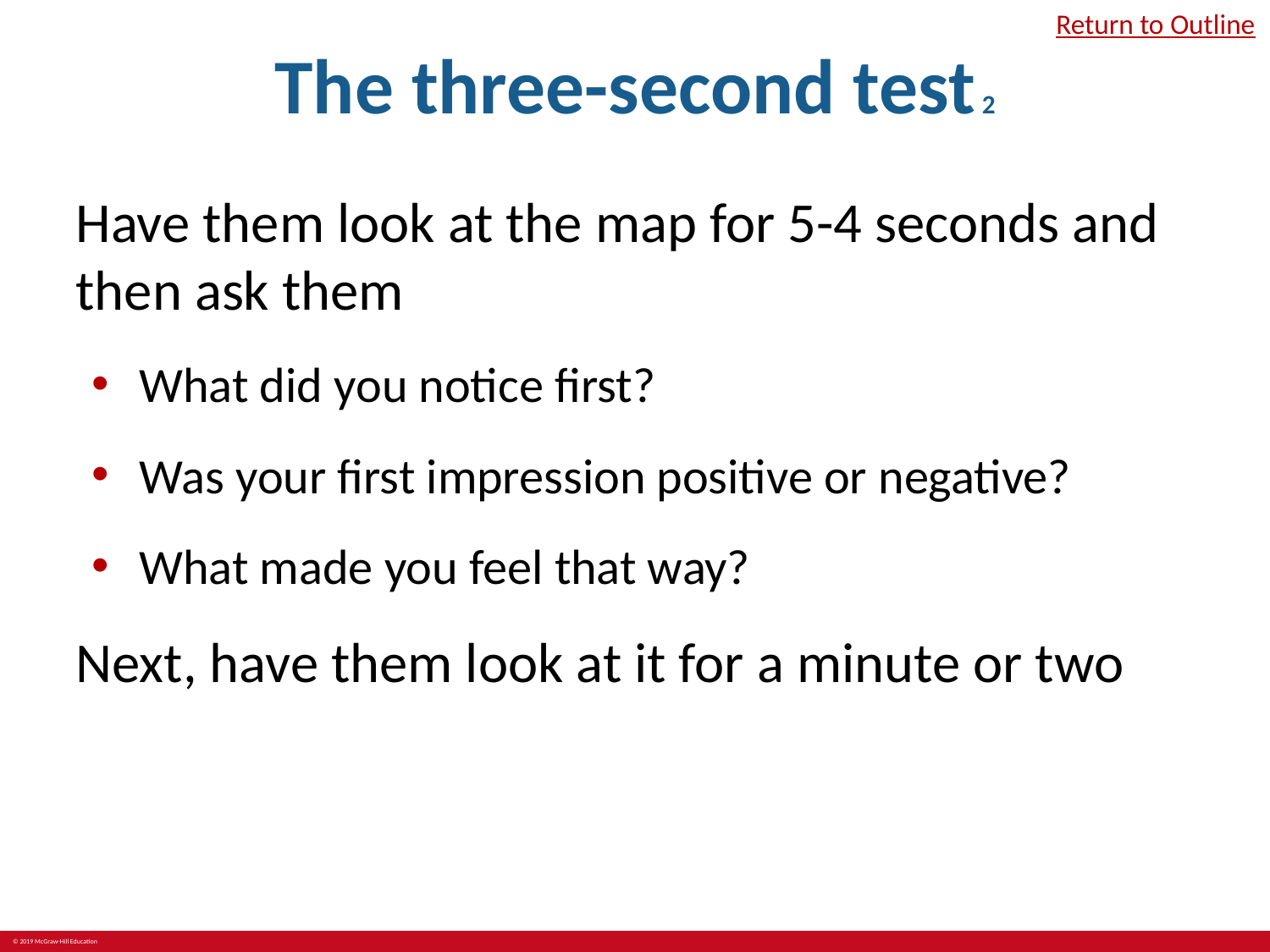

# The three-second test 2
Return to Outline
Have them look at the map for 5-4 seconds and then ask them
What did you notice first?
Was your first impression positive or negative?
What made you feel that way?
Next, have them look at it for a minute or two